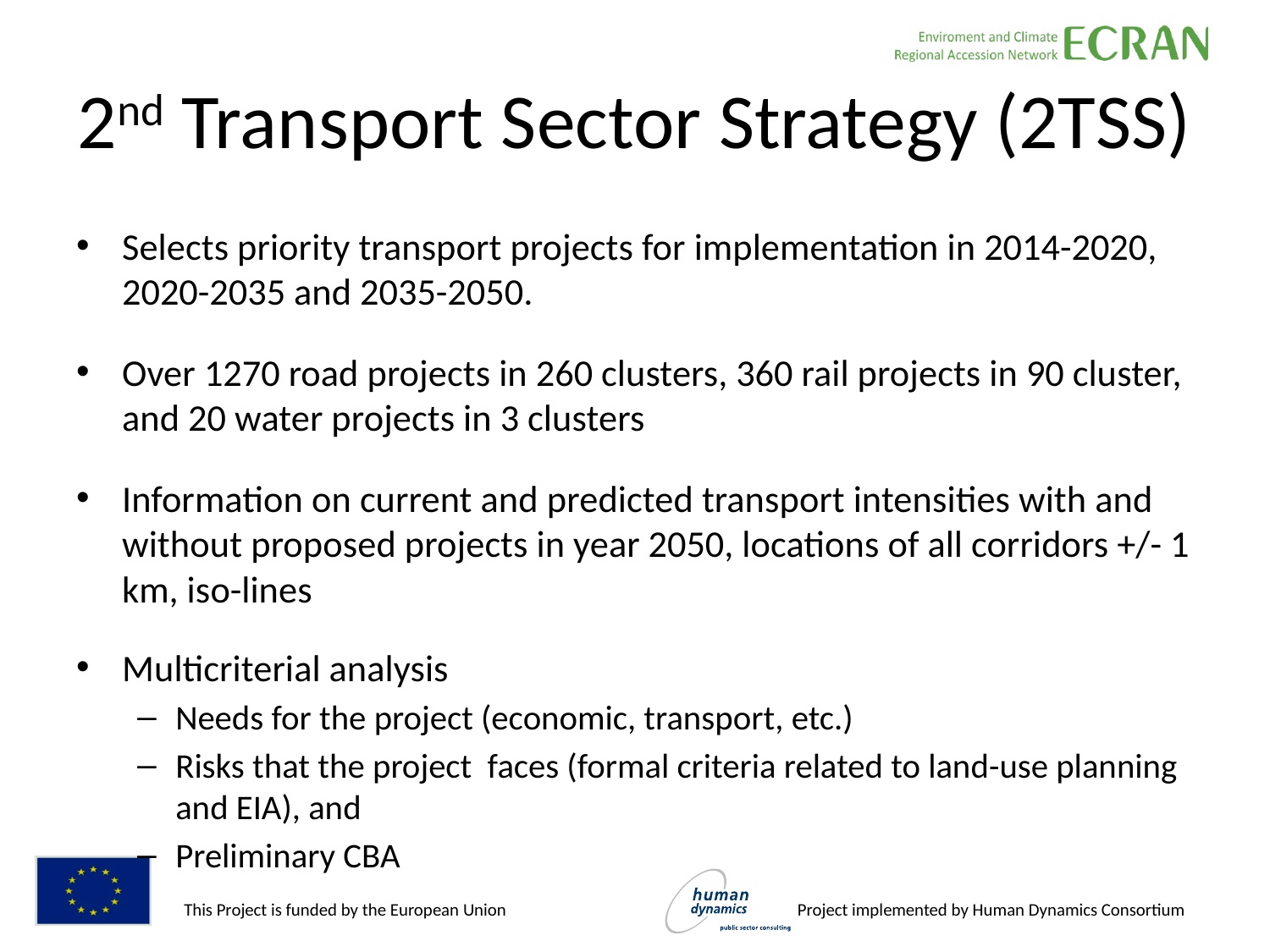

# 2nd Transport Sector Strategy (2TSS)
Selects priority transport projects for implementation in 2014-2020, 2020-2035 and 2035-2050.

Over 1270 road projects in 260 clusters, 360 rail projects in 90 cluster, and 20 water projects in 3 clusters

Information on current and predicted transport intensities with and without proposed projects in year 2050, locations of all corridors +/- 1 km, iso-lines

Multicriterial analysis
Needs for the project (economic, transport, etc.)
Risks that the project  faces (formal criteria related to land-use planning and EIA), and
Preliminary CBA